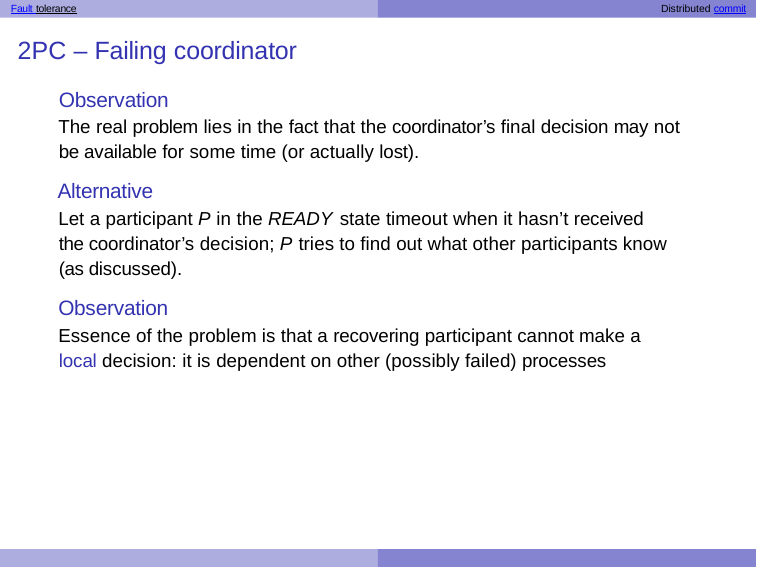

Fault tolerance	Distributed commit
# 2PC – Failing coordinator
Observation
The real problem lies in the fact that the coordinator’s final decision may not be available for some time (or actually lost).
Alternative
Let a participant P in the READY state timeout when it hasn’t received the coordinator’s decision; P tries to find out what other participants know (as discussed).
Observation
Essence of the problem is that a recovering participant cannot make a local decision: it is dependent on other (possibly failed) processes